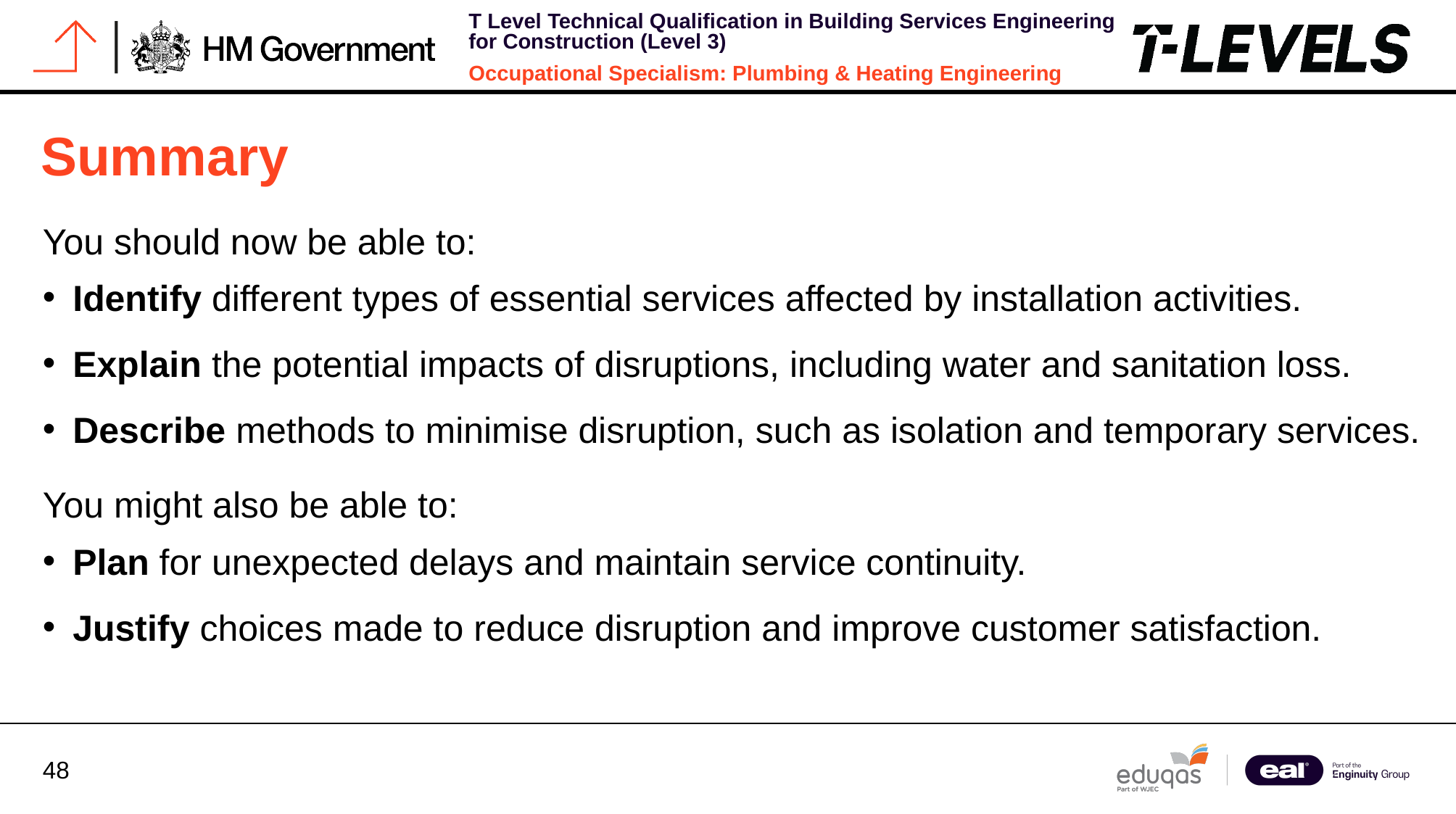

# Summary
You should now be able to:
Identify different types of essential services affected by installation activities.
Explain the potential impacts of disruptions, including water and sanitation loss.
Describe methods to minimise disruption, such as isolation and temporary services.
You might also be able to:
Plan for unexpected delays and maintain service continuity.
Justify choices made to reduce disruption and improve customer satisfaction.